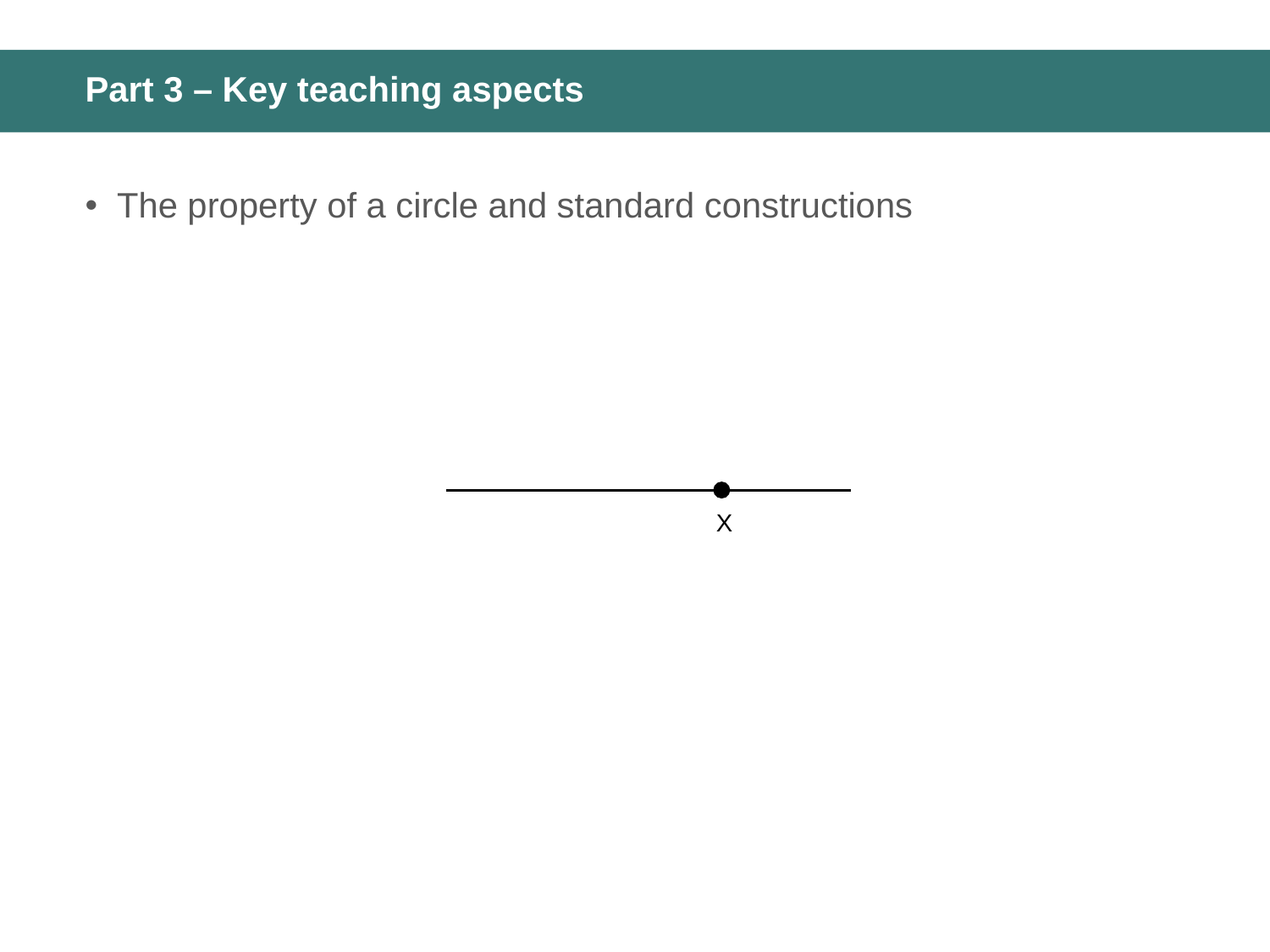

# Part 3 – Key teaching aspects
The property of a circle and standard constructions

X